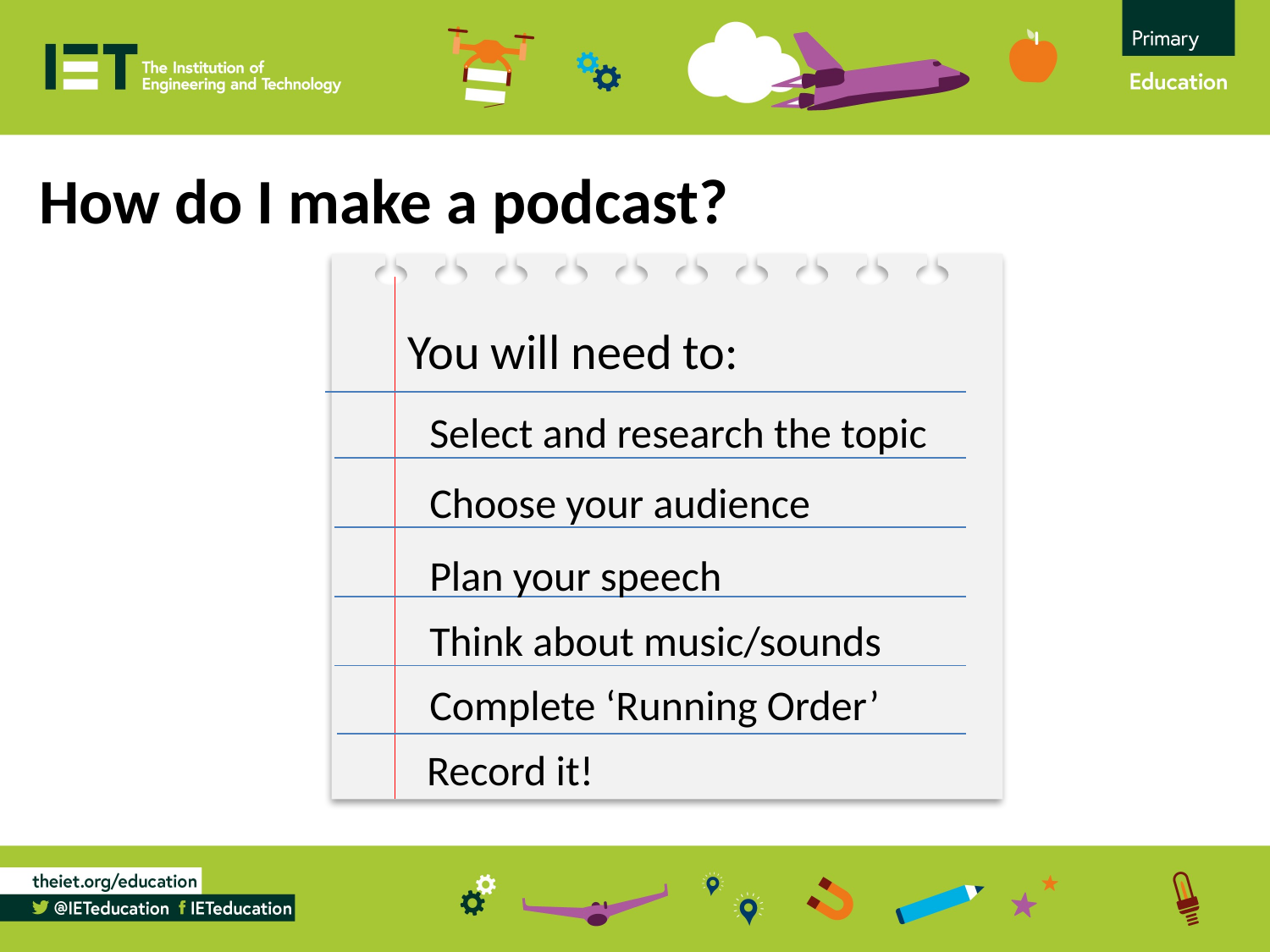

How do I make a podcast?

You will need to:
Select and research the topic
Choose your audience
Plan your speech
Think about music/sounds
Complete ‘Running Order’
Record it!